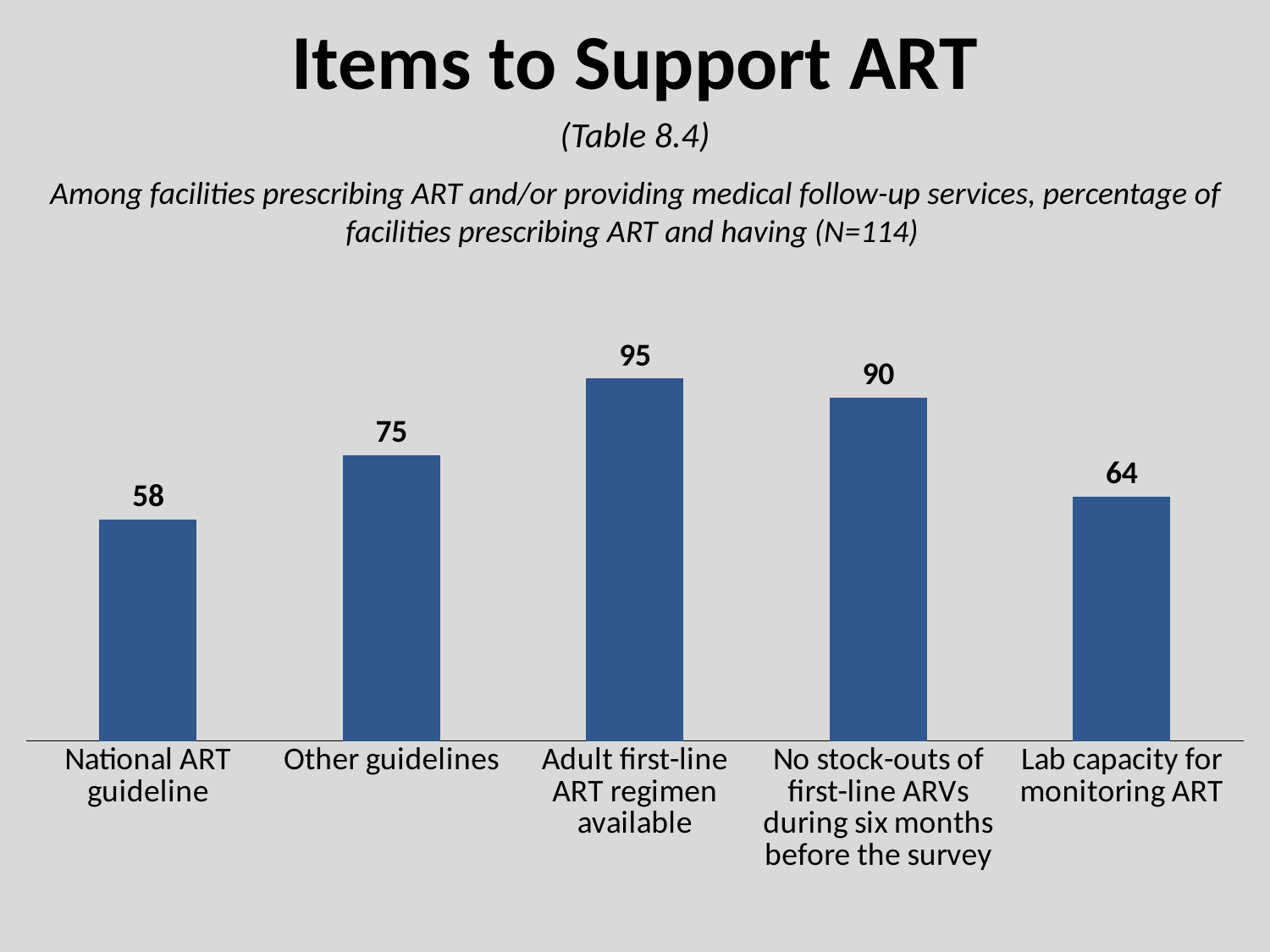

# Items to Support ART
(Table 8.4)
Among facilities prescribing ART and/or providing medical follow-up services, percentage of facilities prescribing ART and having (N=114)

### Chart

| Category | Column1 |
|---|---|
| National ART guideline | 58.0 |
| Other guidelines | 75.0 |
| Adult first-line ART regimen available | 95.0 |
| No stock-outs of first-line ARVs during six months before the survey | 90.0 |
| Lab capacity for monitoring ART | 64.0 |